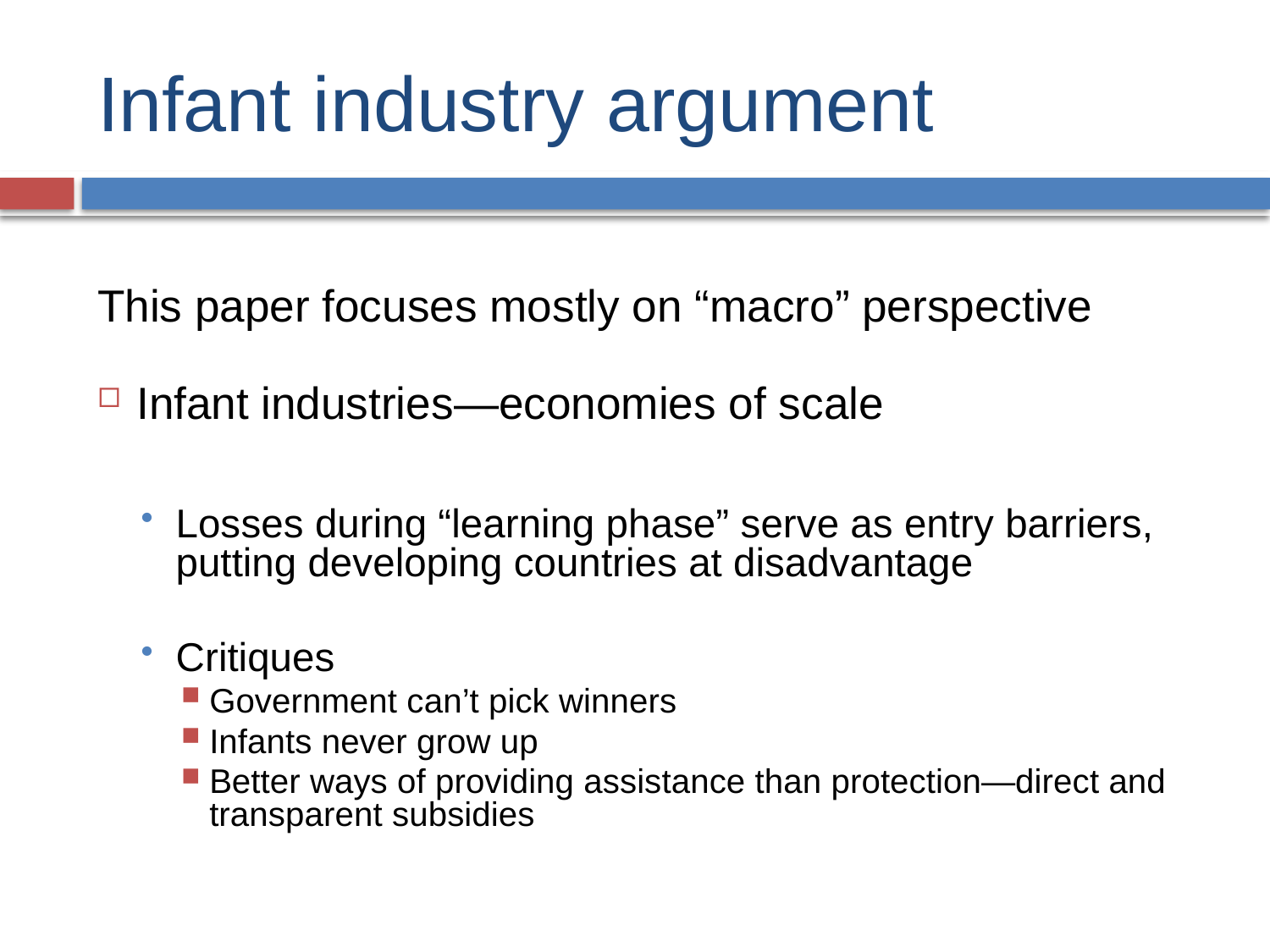

# Infant industry argument

This paper focuses mostly on “macro” perspective
Infant industries—economies of scale

Losses during “learning phase” serve as entry barriers, putting developing countries at disadvantage

Critiques
Government can’t pick winners
Infants never grow up
Better ways of providing assistance than protection—direct and transparent subsidies